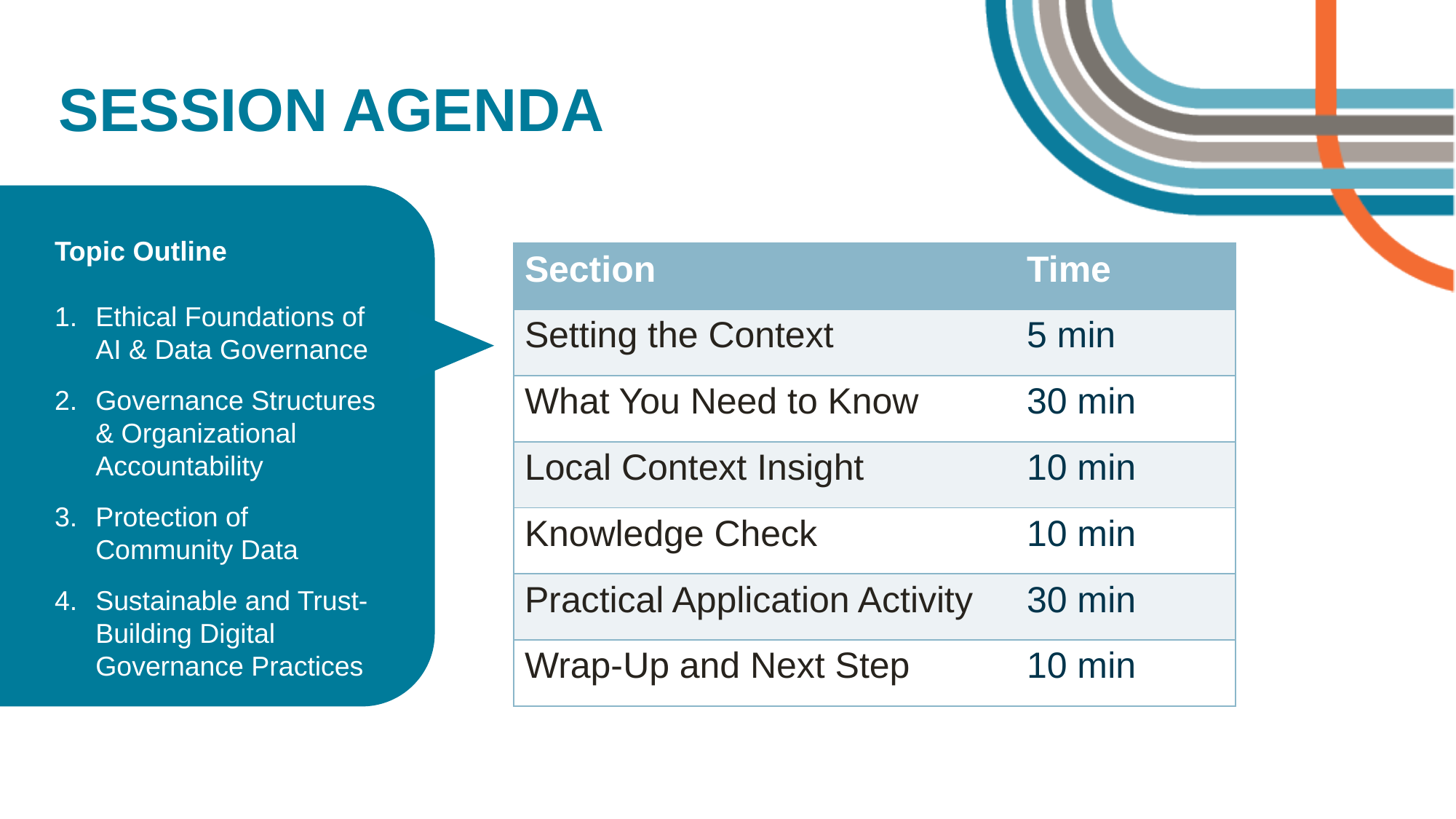

SESSION AGENDA

Topic Outline

Ethical Foundations of AI & Data Governance
Governance Structures & Organizational Accountability
Protection of Community Data
Sustainable and Trust-Building Digital Governance Practices

| Section | Time |
| --- | --- |
| Setting the Context | 5 min |
| What You Need to Know | 30 min |
| Local Context Insight | 10 min |
| Knowledge Check | 10 min |
| Practical Application Activity | 30 min |
| Wrap-Up and Next Step | 10 min |